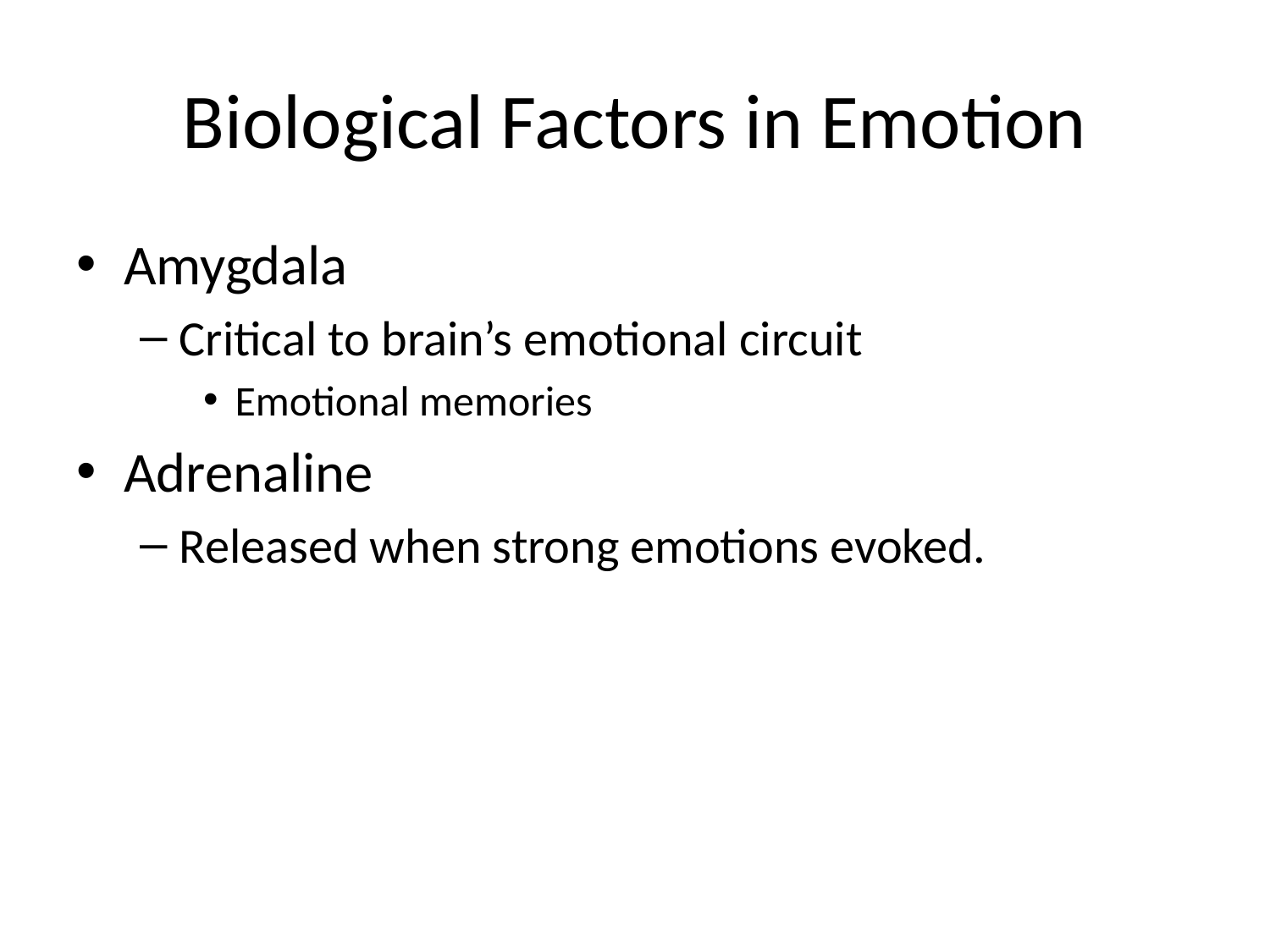

# Biological Factors in Emotion
Amygdala
Critical to brain’s emotional circuit
Emotional memories
Adrenaline
Released when strong emotions evoked.